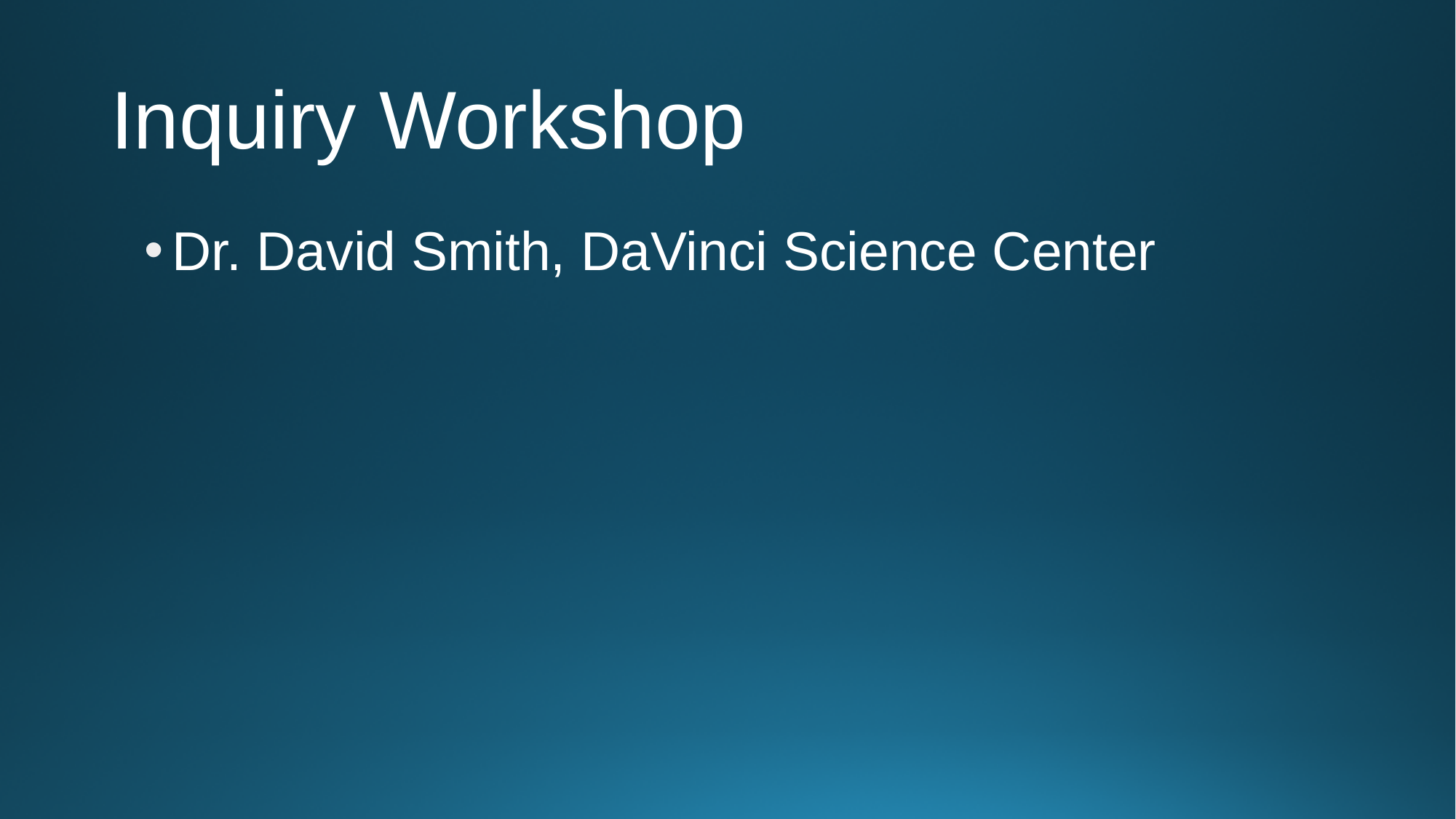

# Inquiry Workshop
Dr. David Smith, DaVinci Science Center